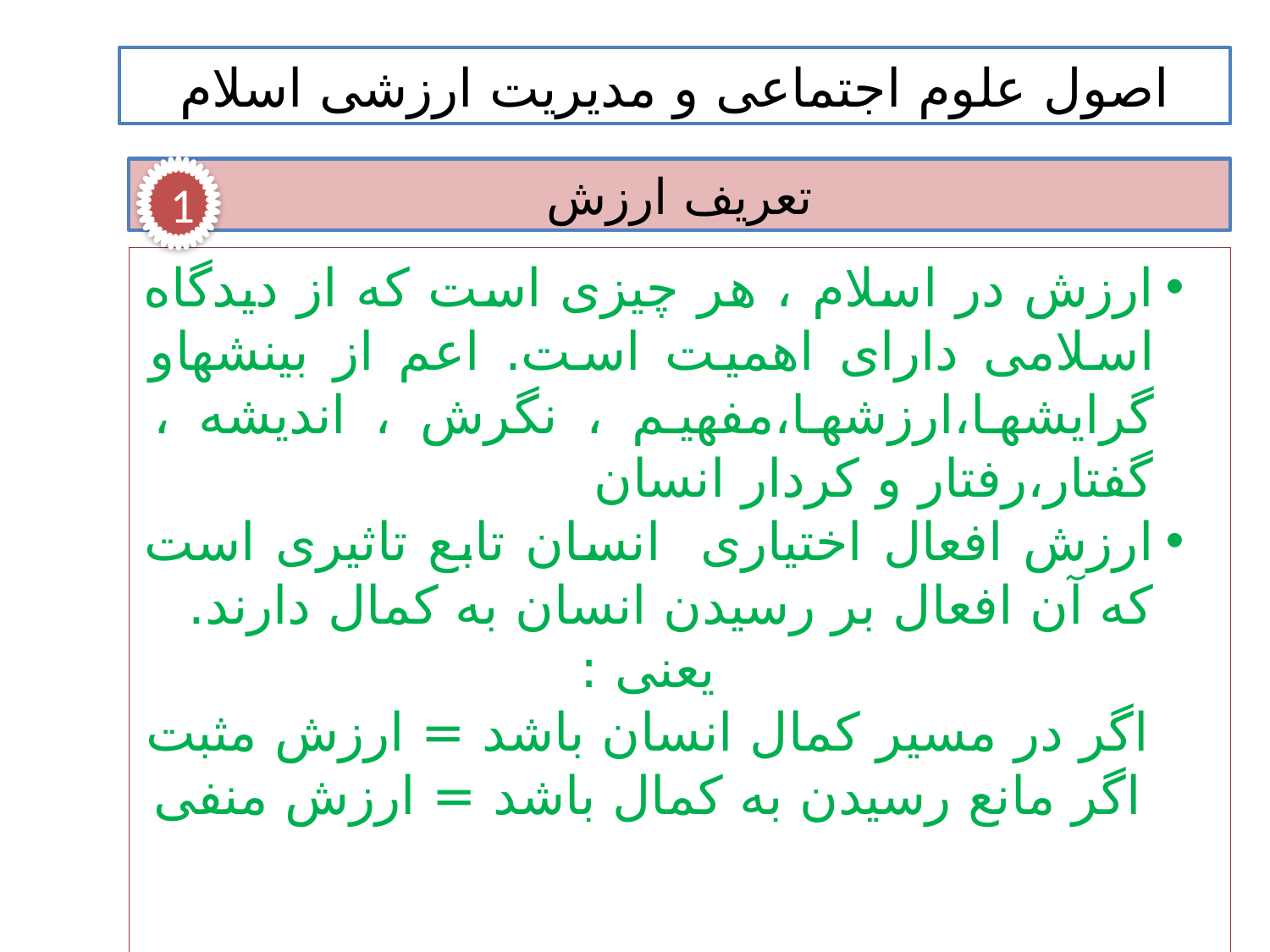

اصول علوم اجتماعی و مدیریت ارزشی اسلام
تعریف ارزش
1
ارزش در اسلام ، هر چیزی است که از دیدگاه اسلامی دارای اهمیت است. اعم از بینشهاو گرایشها،ارزشها،مفهیم ، نگرش ، اندیشه ، گفتار،رفتار و کردار انسان
ارزش افعال اختیاری  انسان تابع تاثیری است که آن افعال بر رسیدن انسان به کمال دارند.
یعنی :
اگر در مسیر کمال انسان باشد = ارزش مثبت
اگر مانع رسیدن به کمال باشد = ارزش منفی